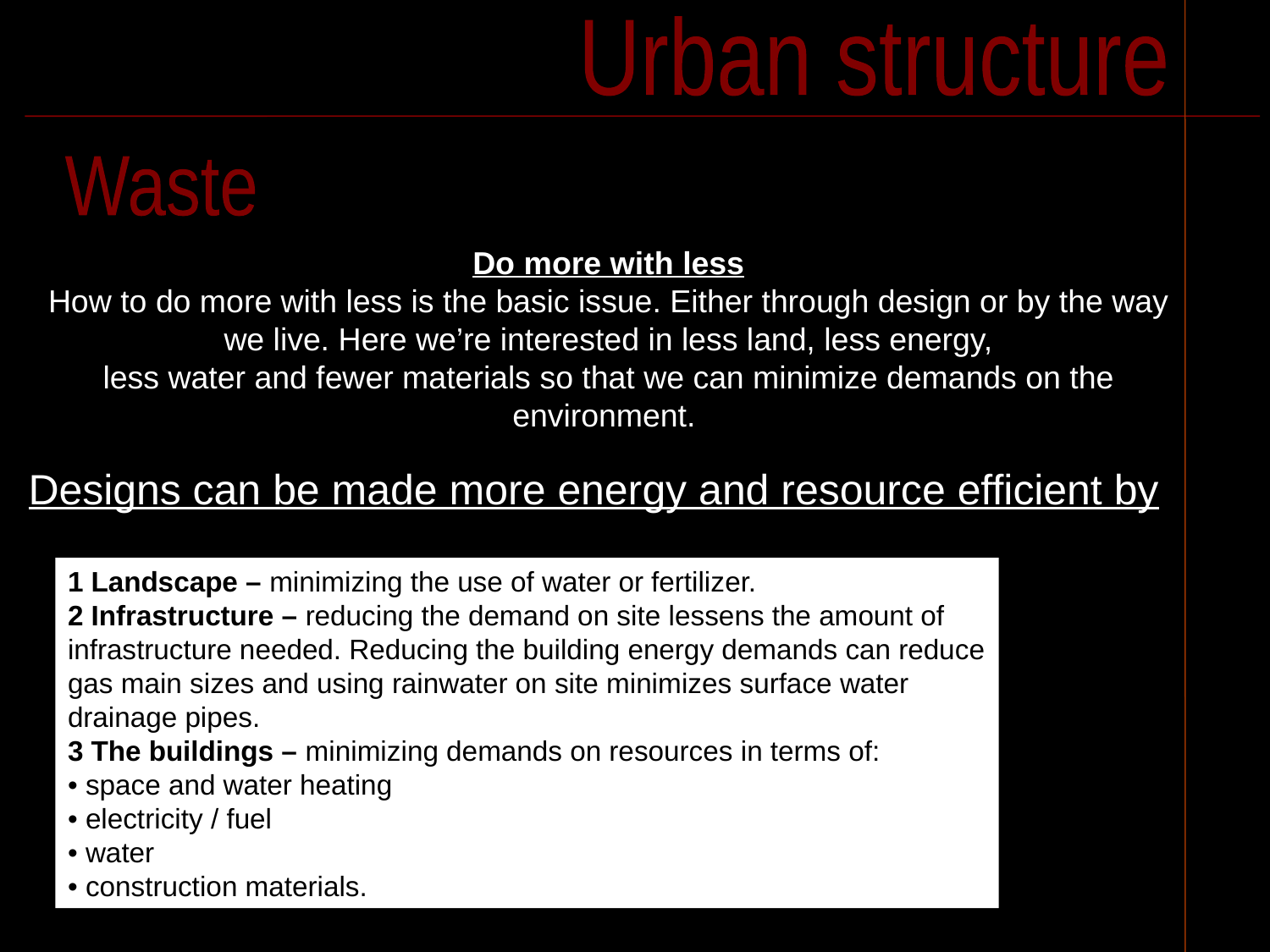

Urban structure

Waste
Do more with less
How to do more with less is the basic issue. Either through design or by the way
we live. Here we’re interested in less land, less energy,
less water and fewer materials so that we can minimize demands on the
environment.
Designs can be made more energy and resource efficient by:
1 Landscape – minimizing the use of water or fertilizer.
2 Infrastructure – reducing the demand on site lessens the amount of
infrastructure needed. Reducing the building energy demands can reduce
gas main sizes and using rainwater on site minimizes surface water
drainage pipes.
3 The buildings – minimizing demands on resources in terms of:
• space and water heating
• electricity / fuel
• water
• construction materials.